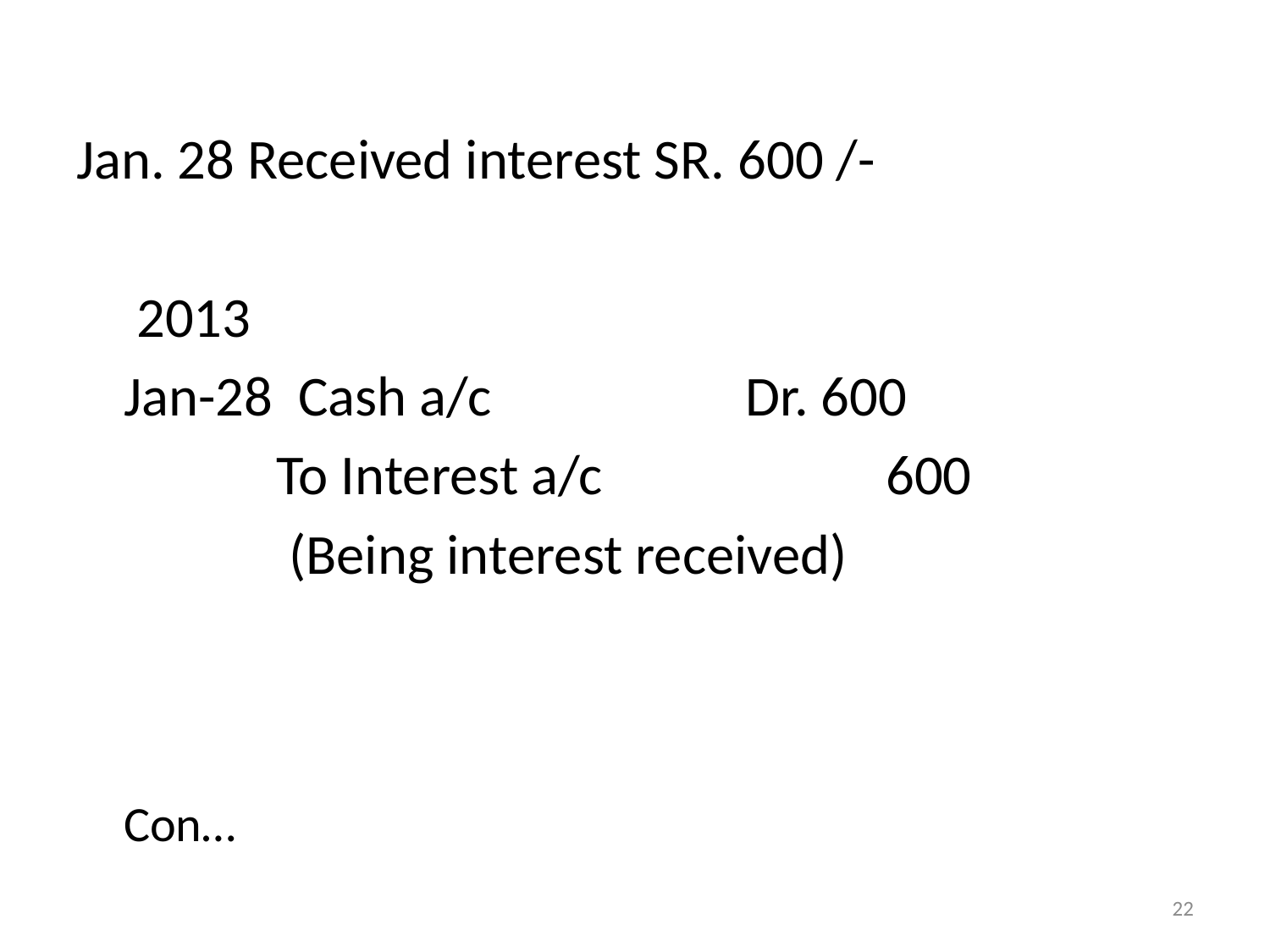

Jan. 28 Received interest SR. 600 /-

	 2013
	Jan-28  Cash a/c                    Dr. 600
	        	  To Interest a/c			600
		   (Being interest received)

																          Con…

22